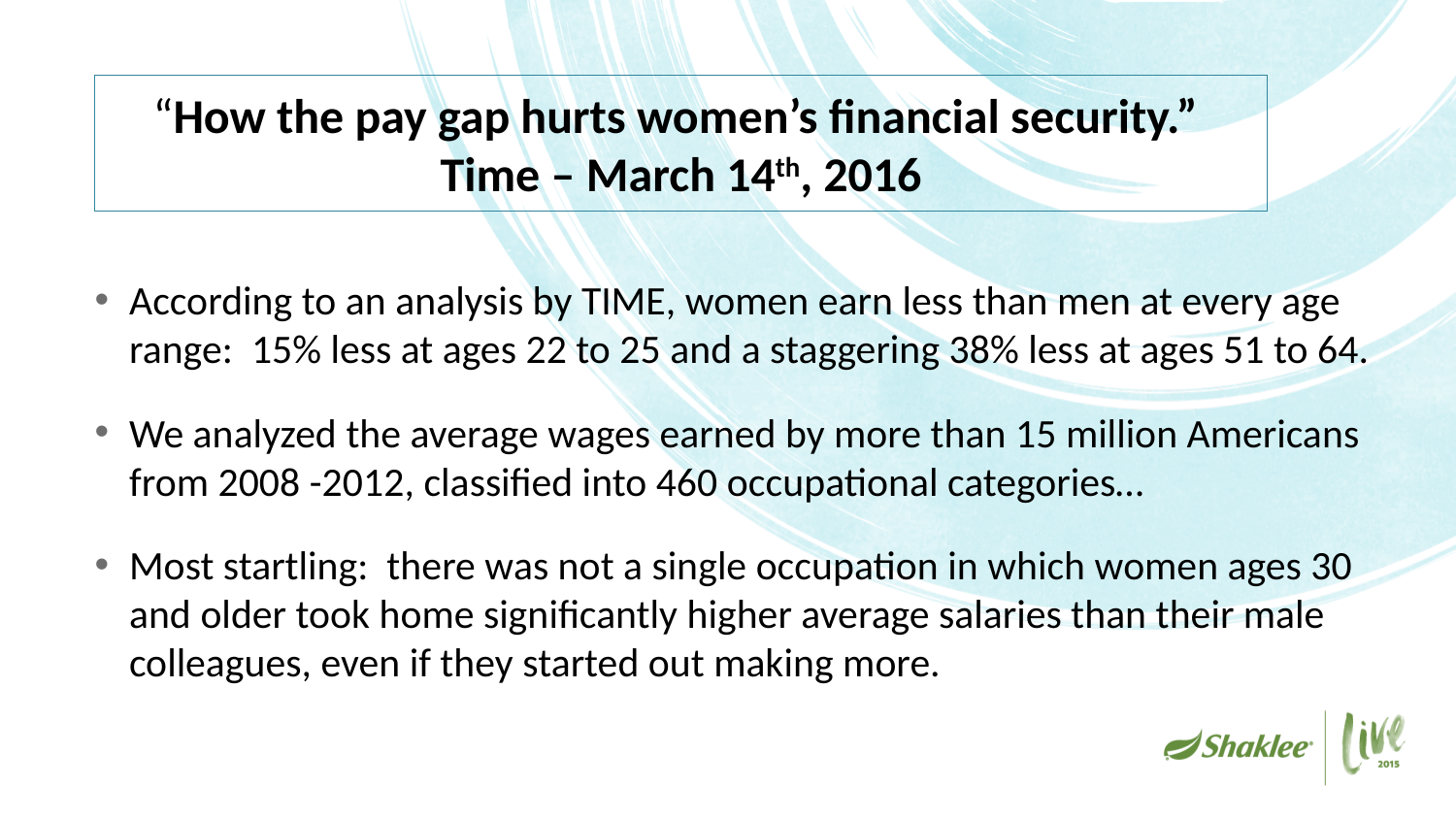

# “How the pay gap hurts women’s financial security.”  Time – March 14th, 2016

According to an analysis by TIME, women earn less than men at every age range:  15% less at ages 22 to 25 and a staggering 38% less at ages 51 to 64.

We analyzed the average wages earned by more than 15 million Americans from 2008 -2012, classified into 460 occupational categories…

Most startling:  there was not a single occupation in which women ages 30 and older took home significantly higher average salaries than their male colleagues, even if they started out making more.